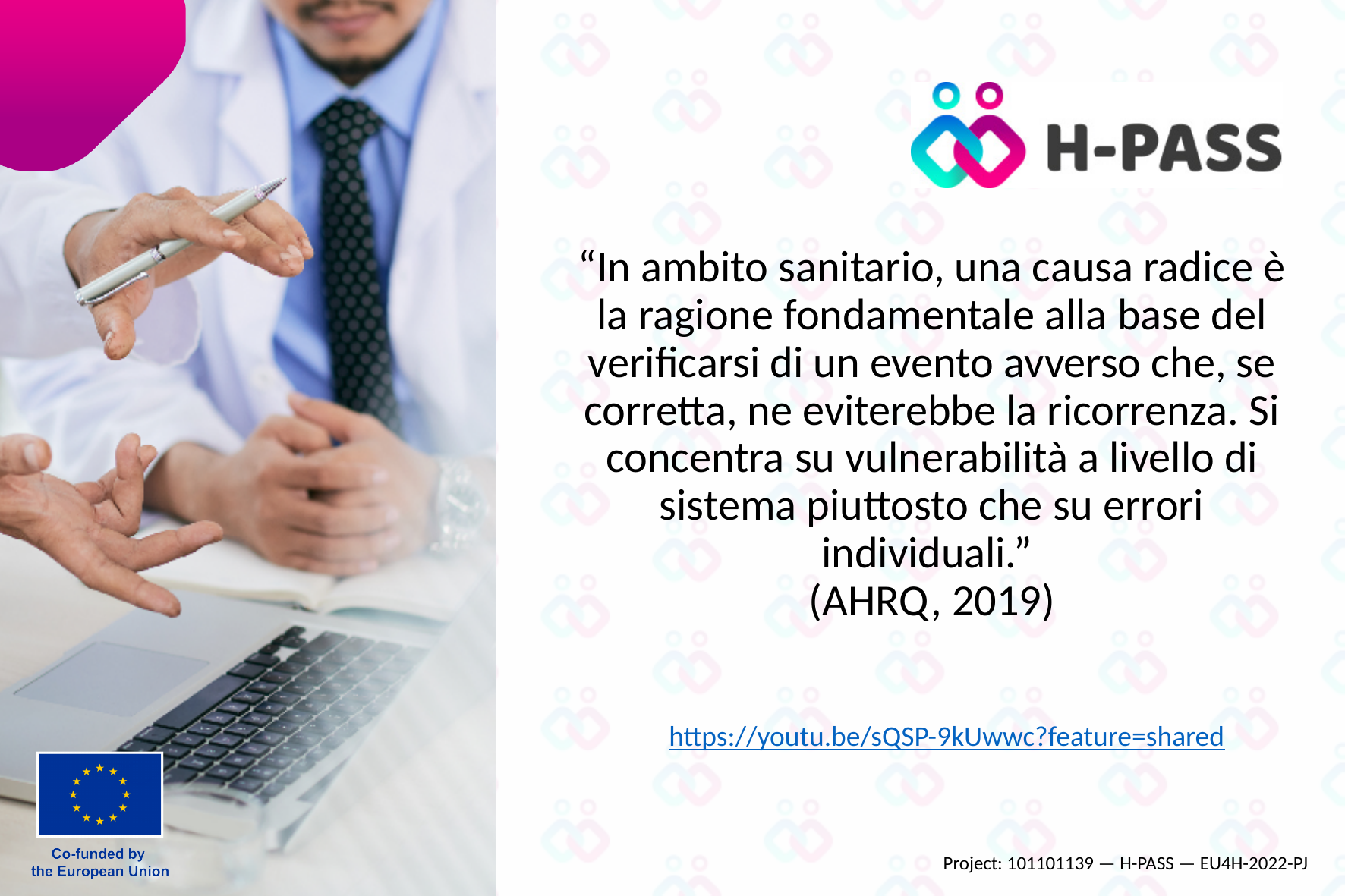

# “In ambito sanitario, una causa radice è la ragione fondamentale alla base del verificarsi di un evento avverso che, se corretta, ne eviterebbe la ricorrenza. Si concentra su vulnerabilità a livello di sistema piuttosto che su errori individuali.” (AHRQ, 2019)
https://youtu.be/sQSP-9kUwwc?feature=shared
Project: 101101139 — H-PASS — EU4H-2022-PJ